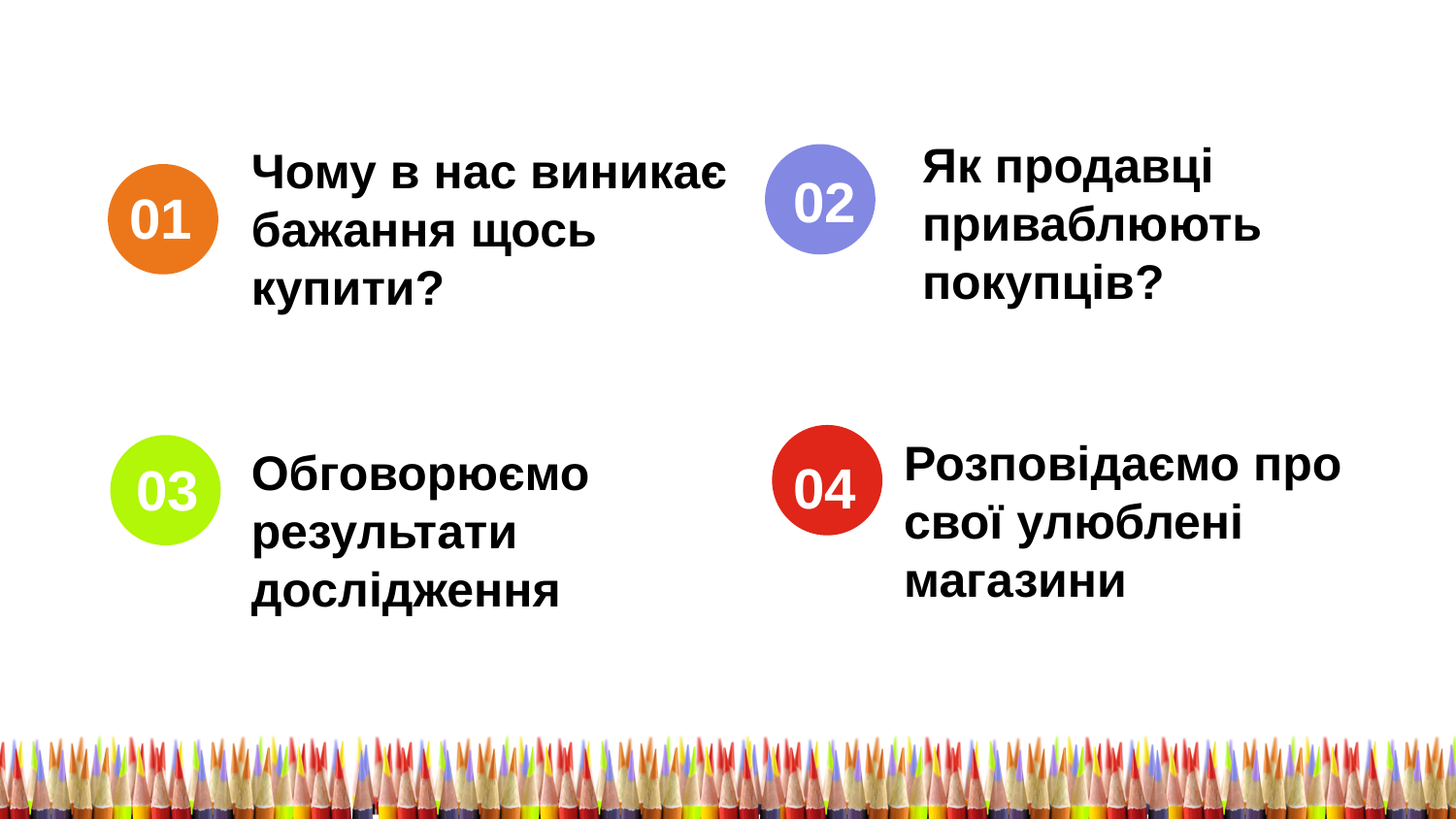

Як продавці
приваблюють
покупців?
Чому в нас виникає бажання щось
купити?

02
01

Розповідаємо про
свої улюблені
магазини
Обговорюємо результати дослідження

04
03